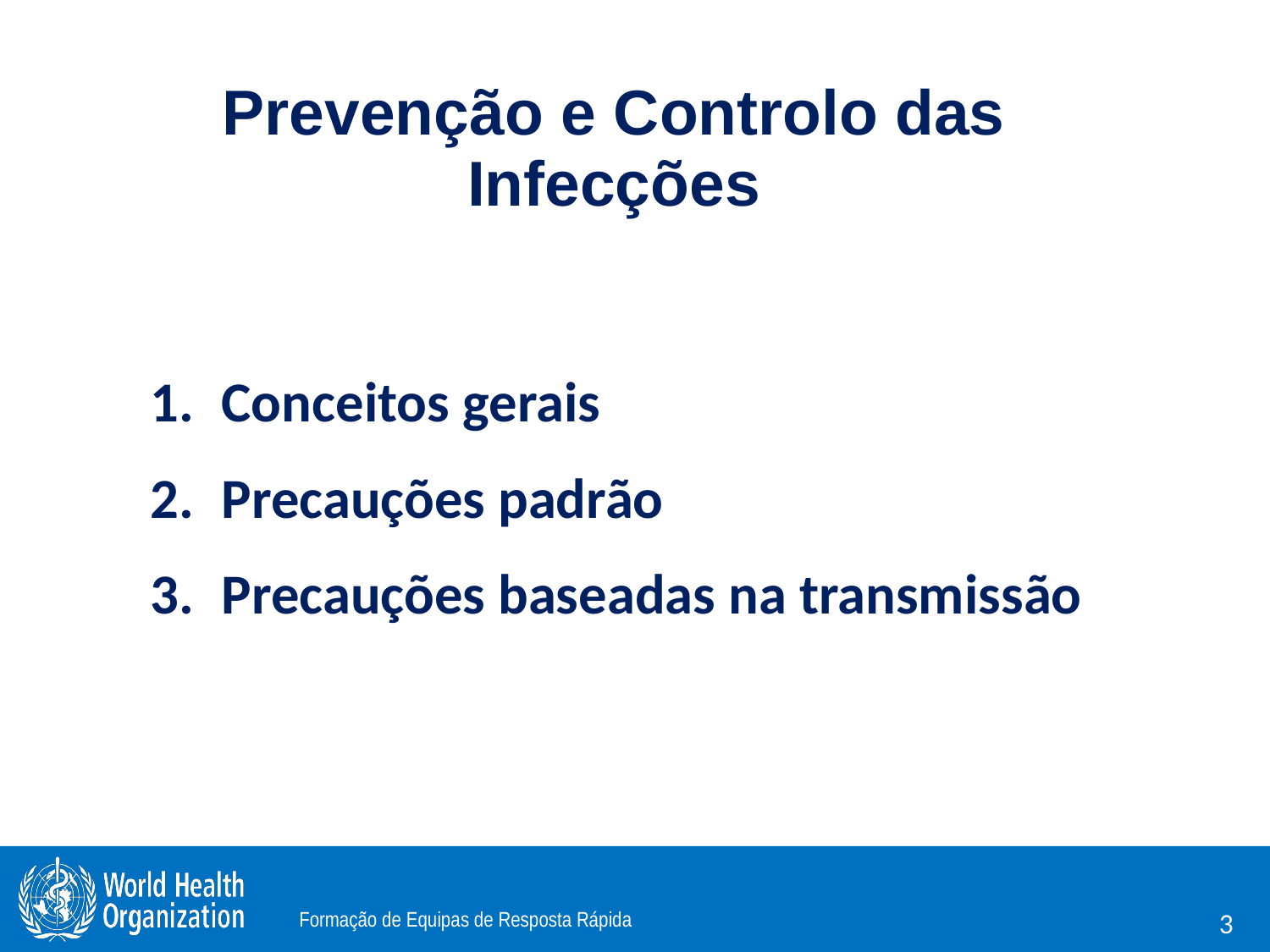

|  |
| --- |
| Prevenção e Controlo das Infecções |
Conceitos gerais
Precauções padrão
Precauções baseadas na transmissão